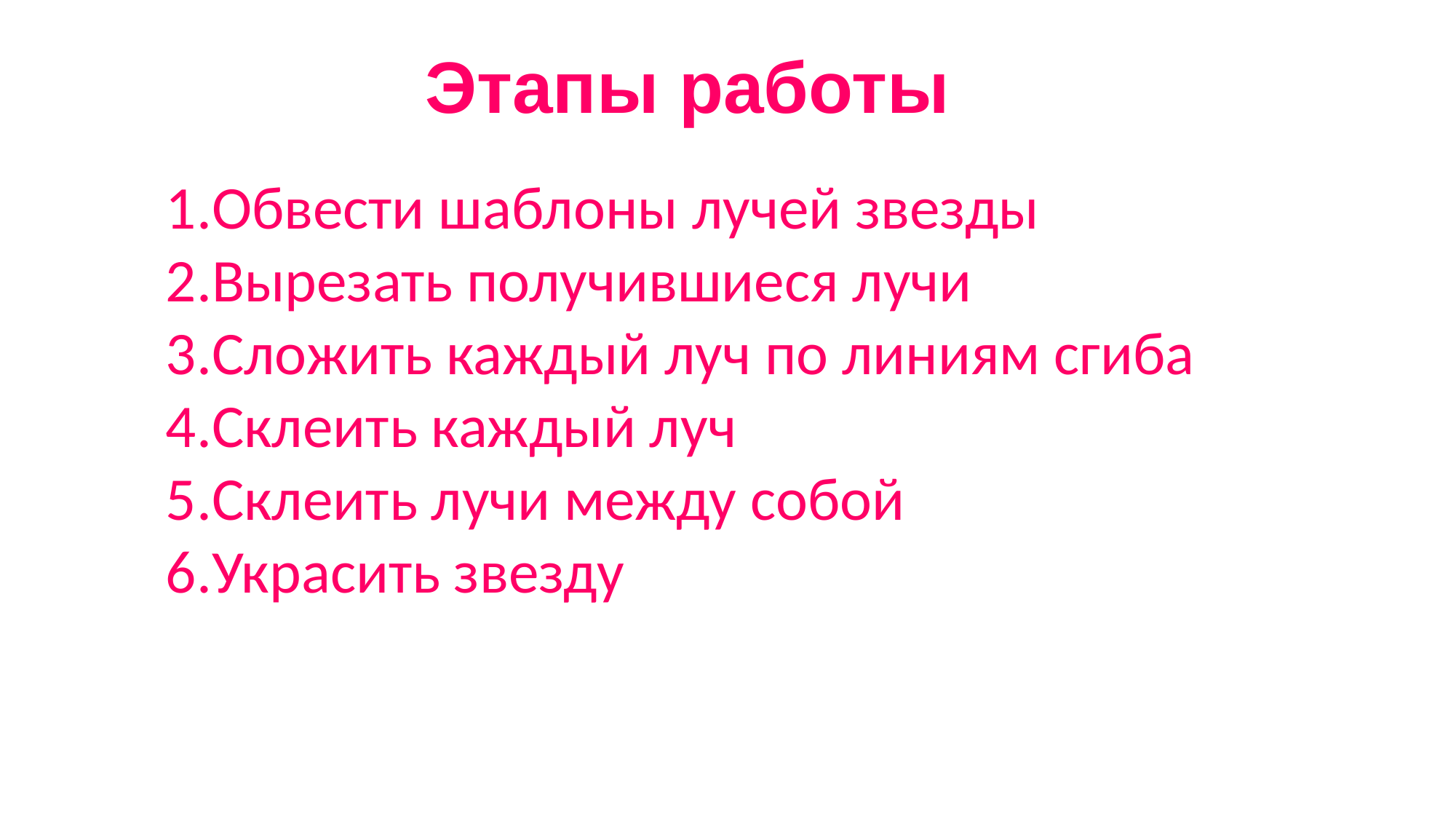

Этапы работы
Обвести шаблоны лучей звезды
Вырезать получившиеся лучи
Сложить каждый луч по линиям сгиба
Склеить каждый луч
Склеить лучи между собой
Украсить звезду